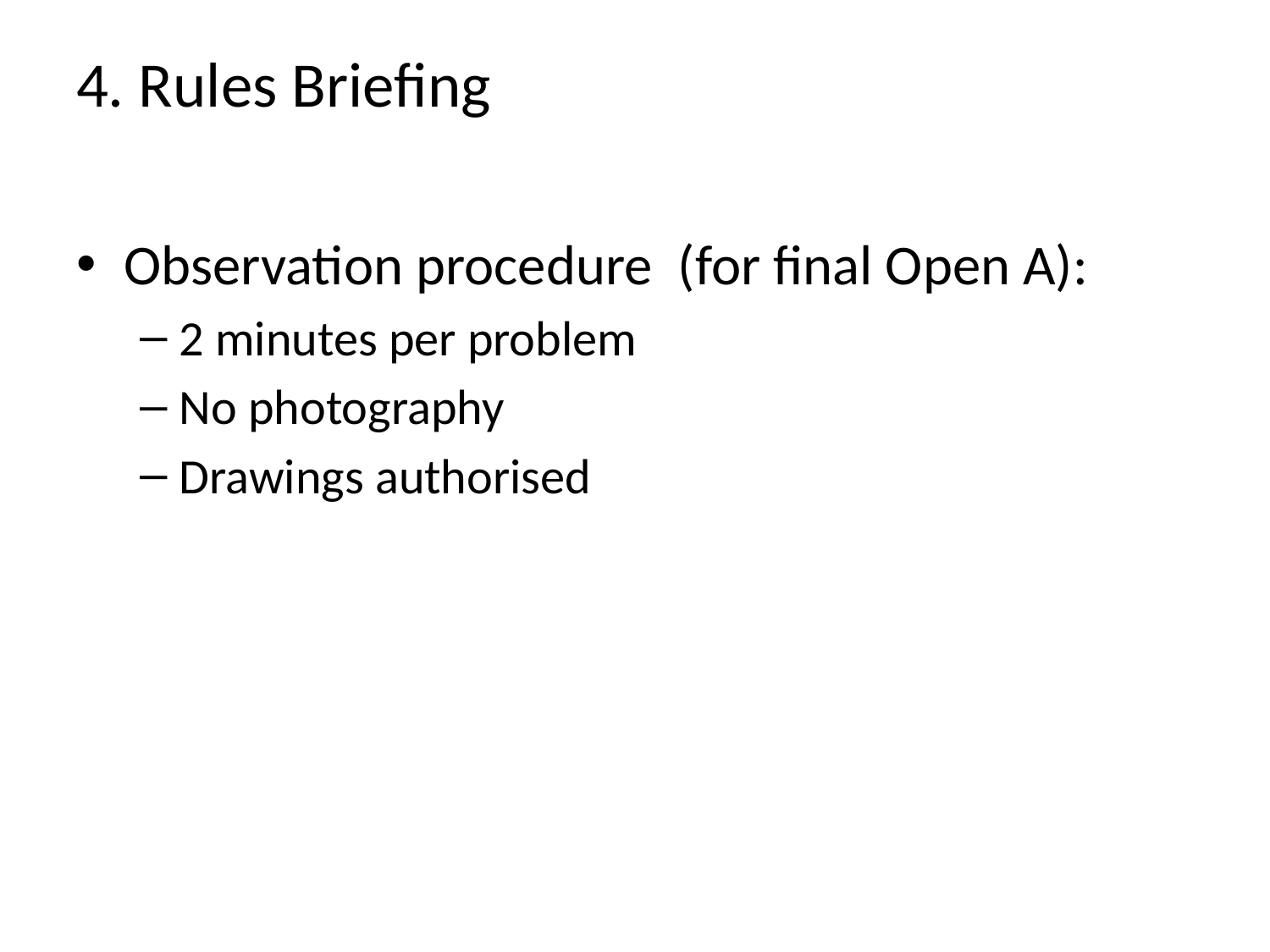

# 4. Rules Briefing
Observation procedure  (for final Open A):
2 minutes per problem
No photography
Drawings authorised